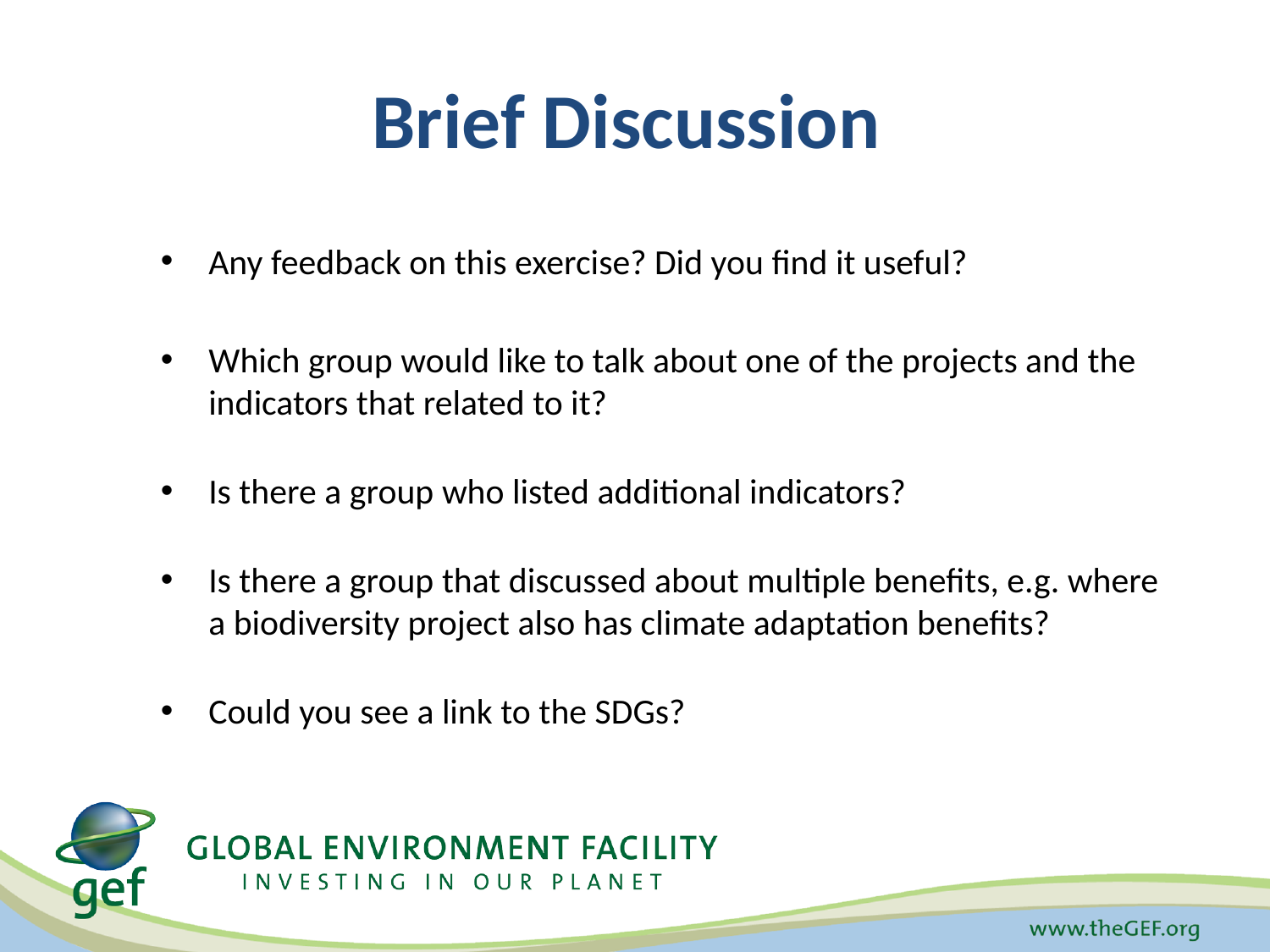

# Brief Discussion
Any feedback on this exercise? Did you find it useful?

Which group would like to talk about one of the projects and the indicators that related to it?

Is there a group who listed additional indicators?

Is there a group that discussed about multiple benefits, e.g. where a biodiversity project also has climate adaptation benefits?

Could you see a link to the SDGs?